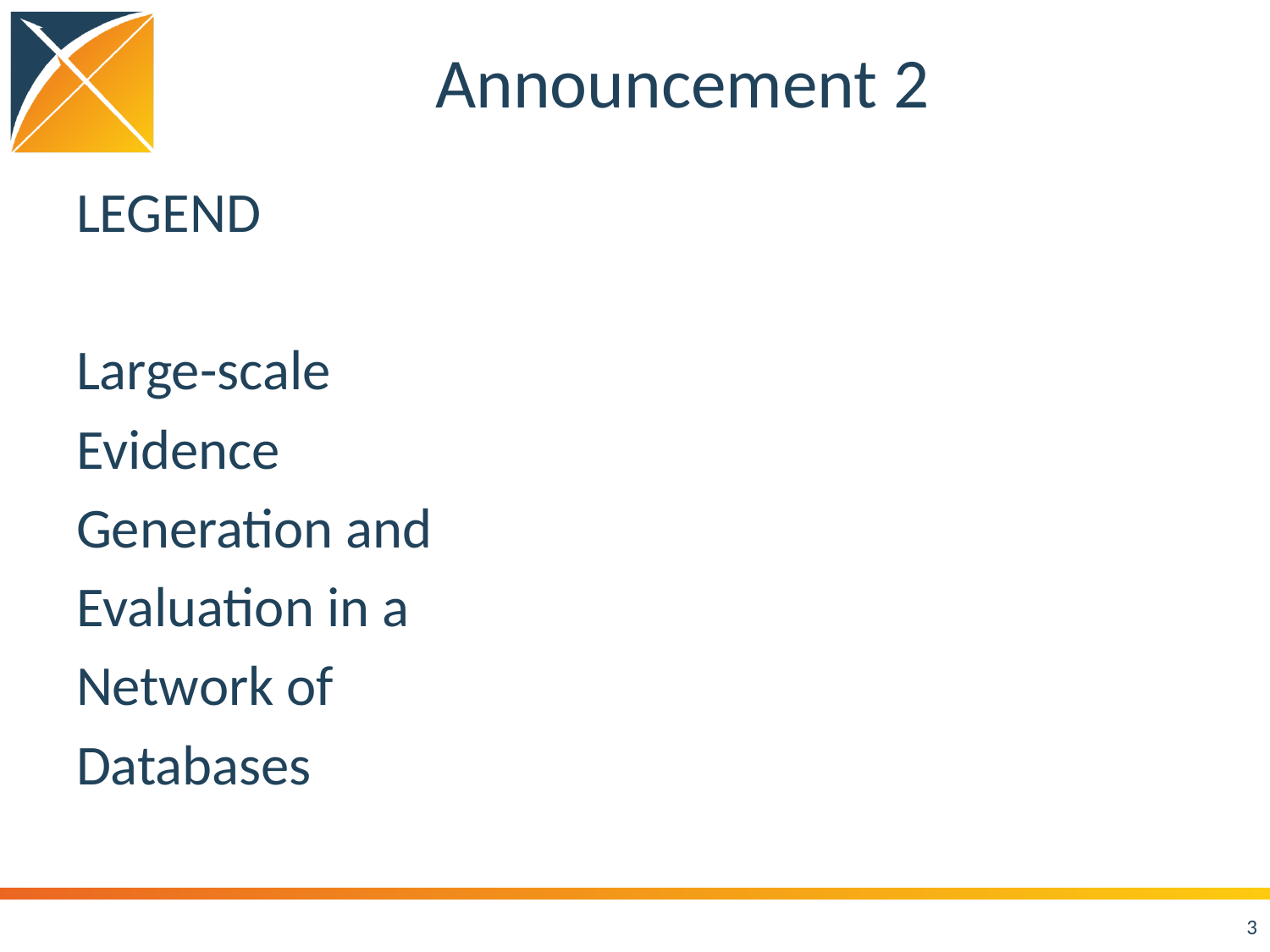

# Announcement 2
LEGEND

Large-scale
Evidence
Generation and
Evaluation in a
Network of
Databases
3